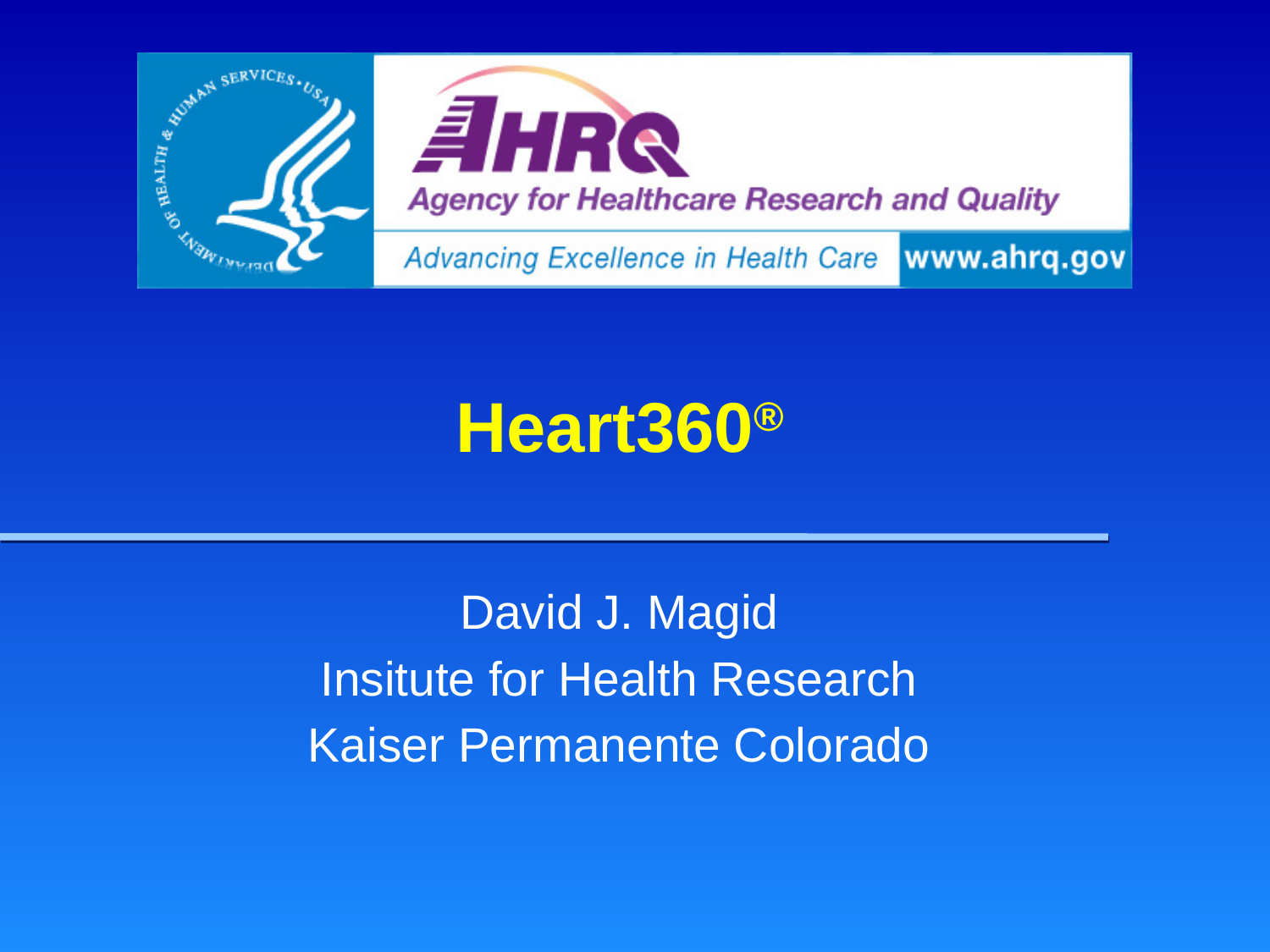

# Heart360®
David J. Magid
Insitute for Health Research
Kaiser Permanente Colorado